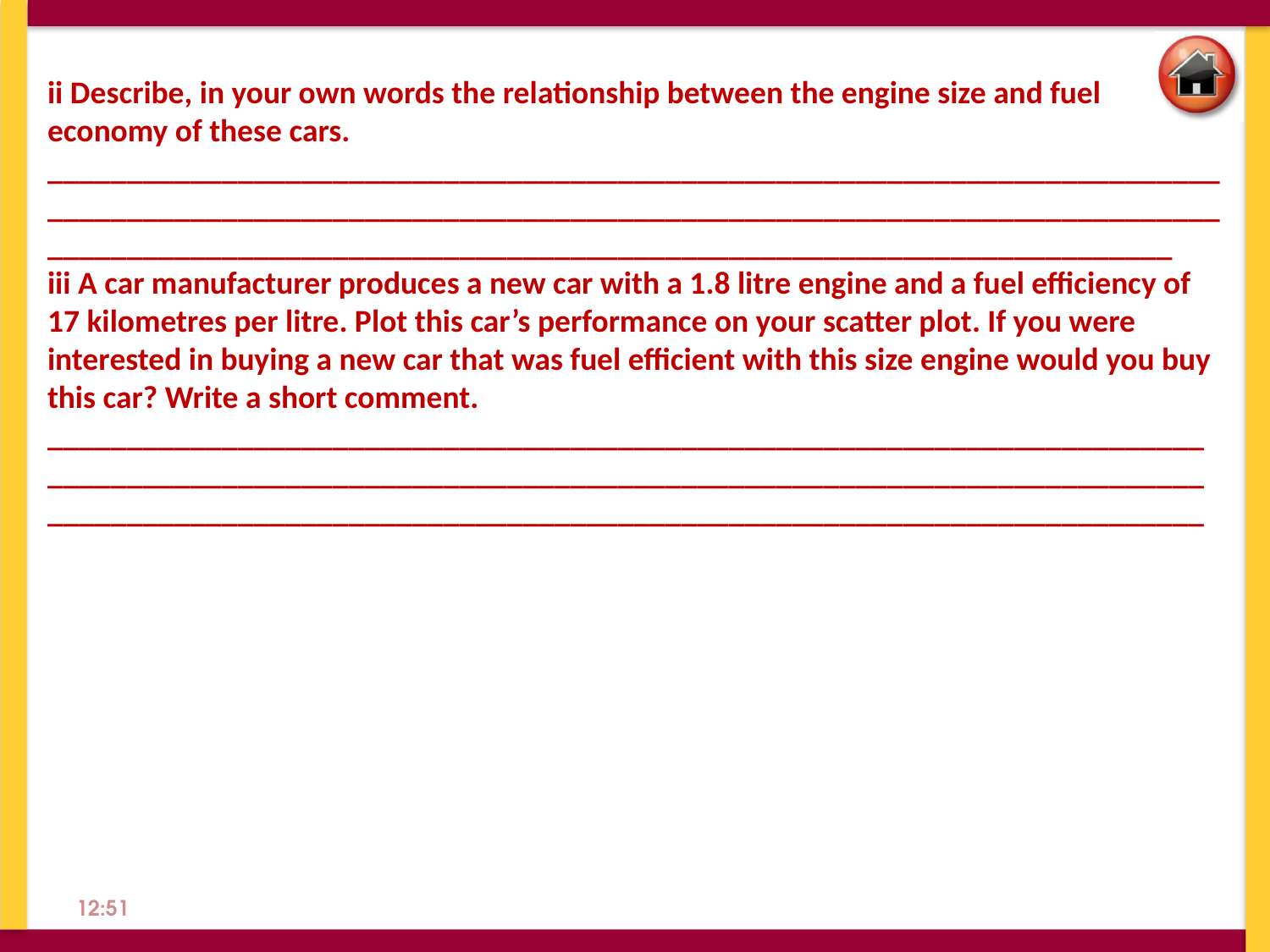

ii Describe, in your own words the relationship between the engine size and fuel economy of these cars. ___________________________________________________________________________________________________________________________________________________________________________________________________________________________
iii A car manufacturer produces a new car with a 1.8 litre engine and a fuel efficiency of 17 kilometres per litre. Plot this car’s performance on your scatter plot. If you were interested in buying a new car that was fuel efficient with this size engine would you buy this car? Write a short comment.
_________________________________________________________________________
_________________________________________________________________________
_________________________________________________________________________

12:51